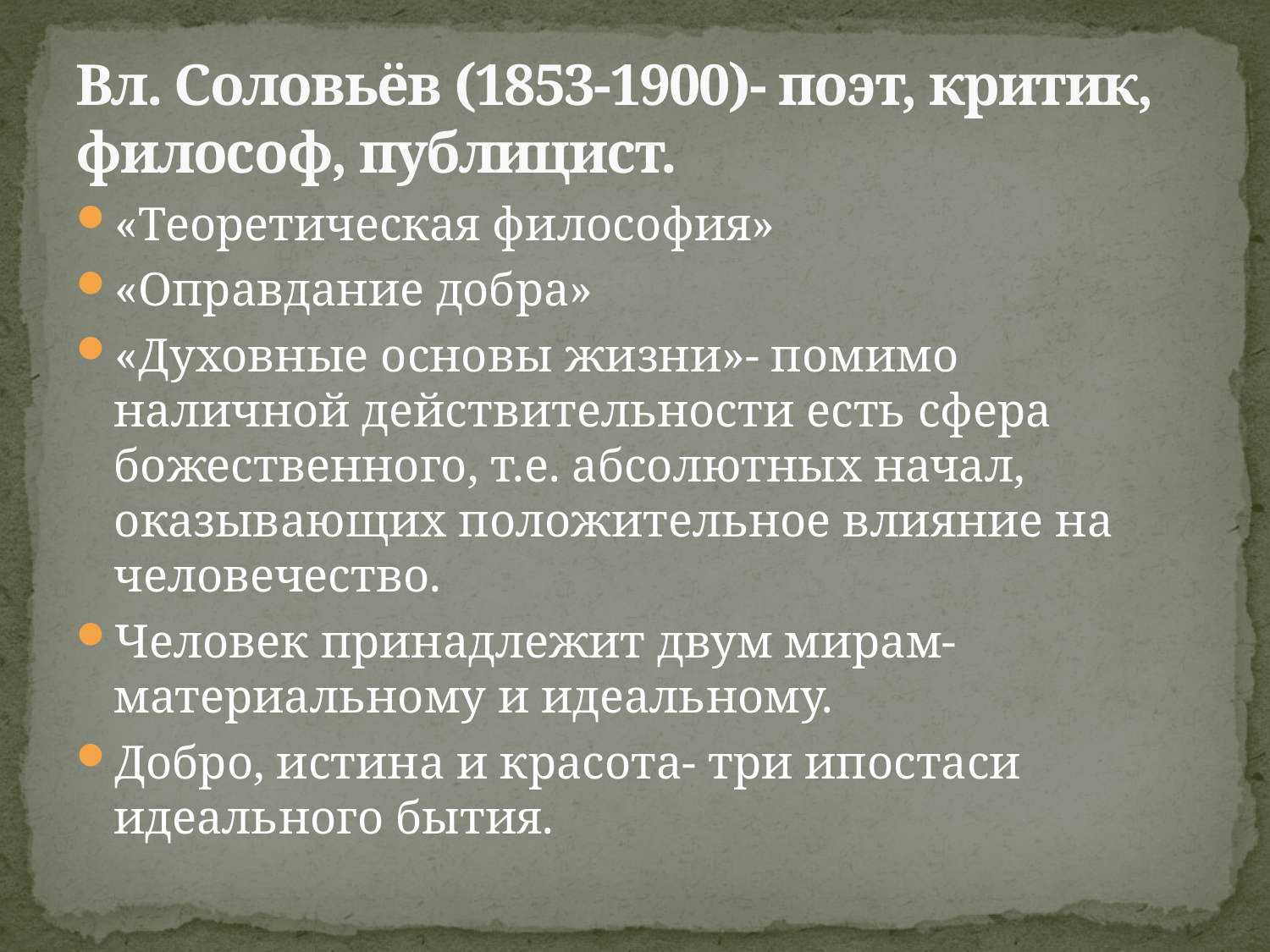

# Вл. Соловьёв (1853-1900)- поэт, критик, философ, публицист.
«Теоретическая философия»
«Оправдание добра»
«Духовные основы жизни»- помимо наличной действительности есть сфера божественного, т.е. абсолютных начал, оказывающих положительное влияние на человечество.
Человек принадлежит двум мирам-материальному и идеальному.
Добро, истина и красота- три ипостаси идеального бытия.